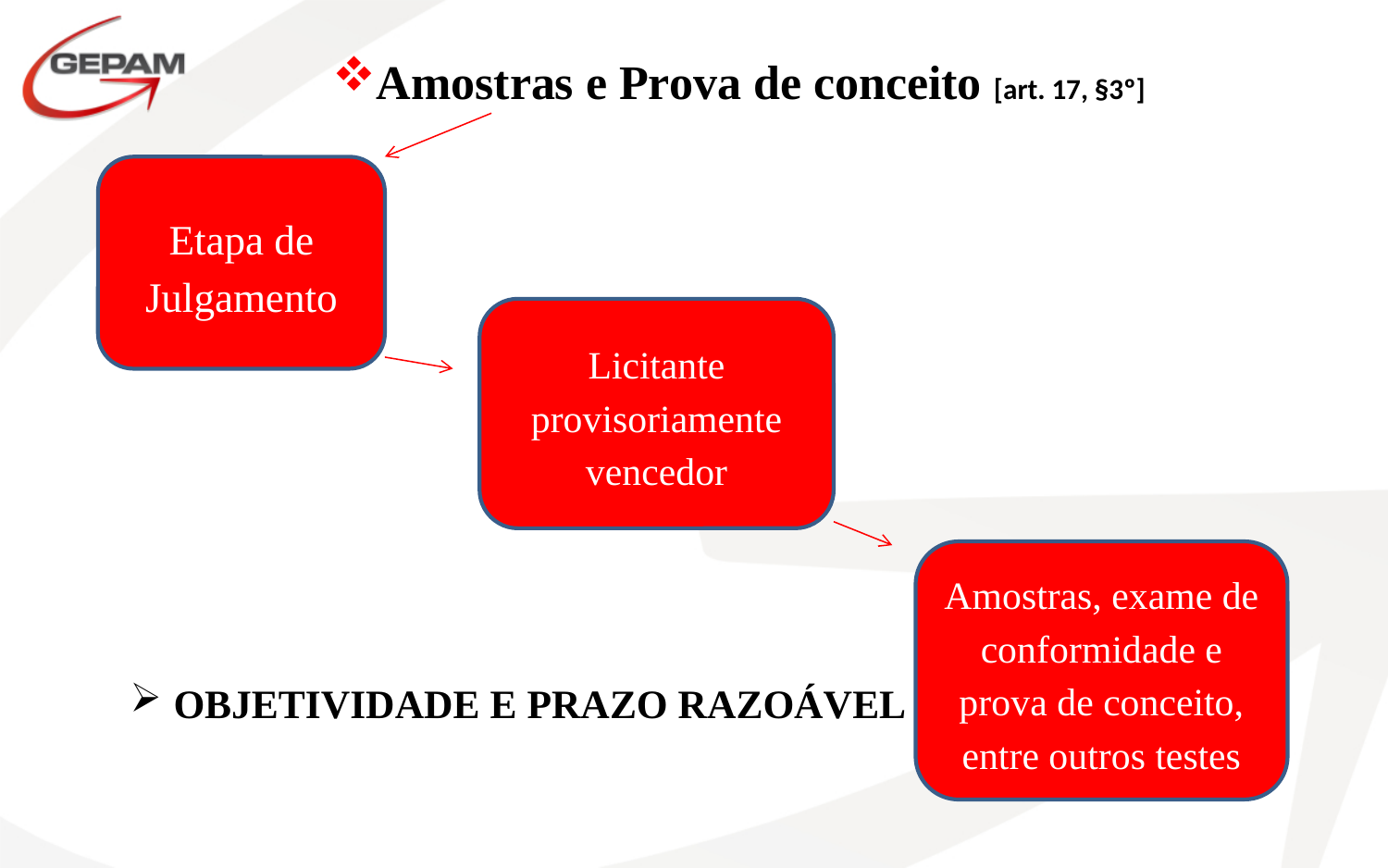

Amostras e Prova de conceito [art. 17, §3º]
Etapa de Julgamento
Licitante provisoriamente vencedor
Amostras, exame de conformidade e prova de conceito, entre outros testes
OBJETIVIDADE E PRAZO RAZOÁVEL